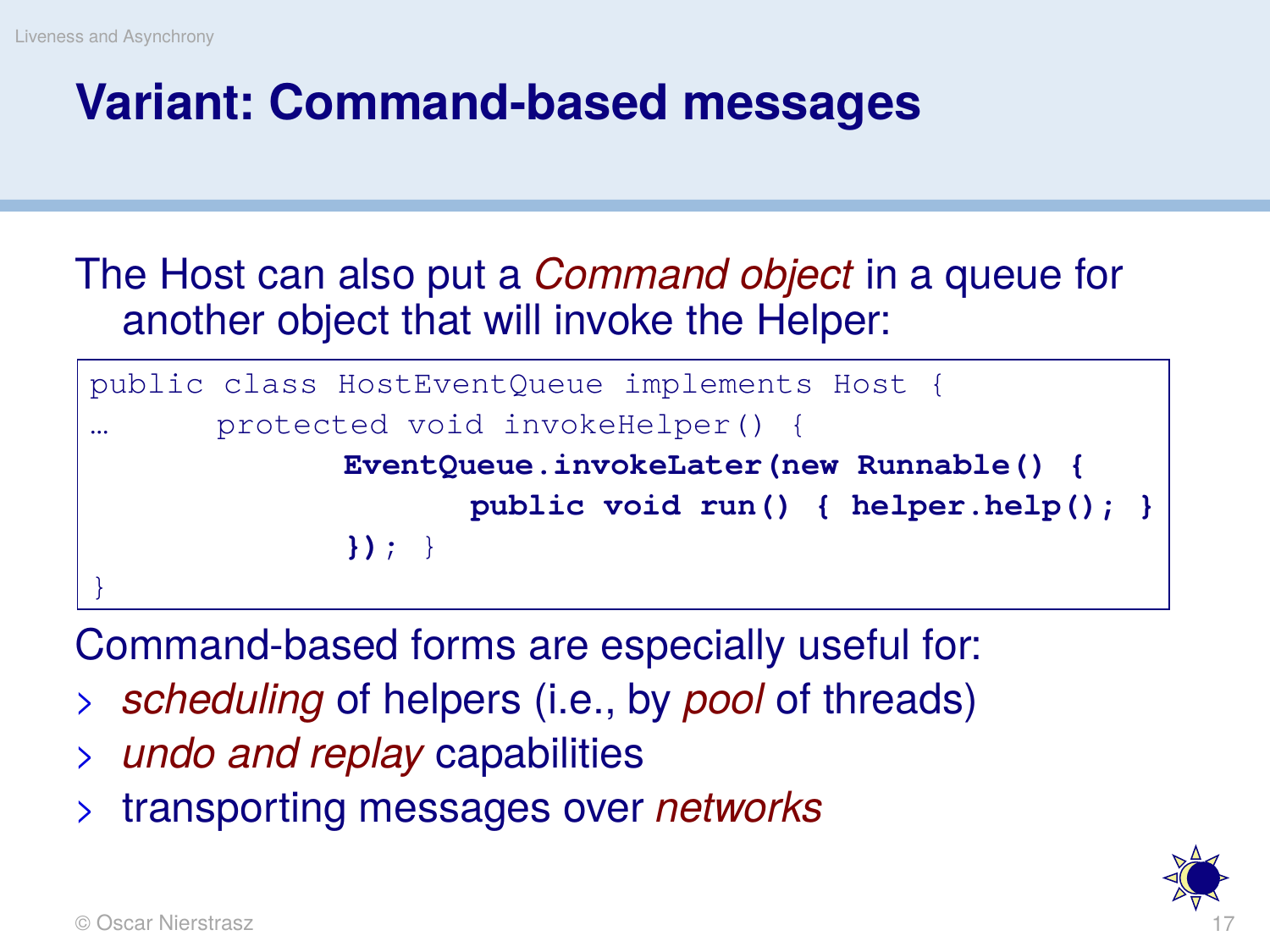

Liveness and Asynchrony
# Variant: Command-based messages
The Host can also put a Command object in a queue for another object that will invoke the Helper:

Command-based forms are especially useful for:
scheduling of helpers (i.e., by pool of threads)
undo and replay capabilities
transporting messages over networks
public class HostEventQueue implements Host {
…	protected void invokeHelper() {
		EventQueue.invokeLater(new Runnable() {
			public void run() { helper.help(); }
		}); }
}

© Oscar Nierstrasz
17